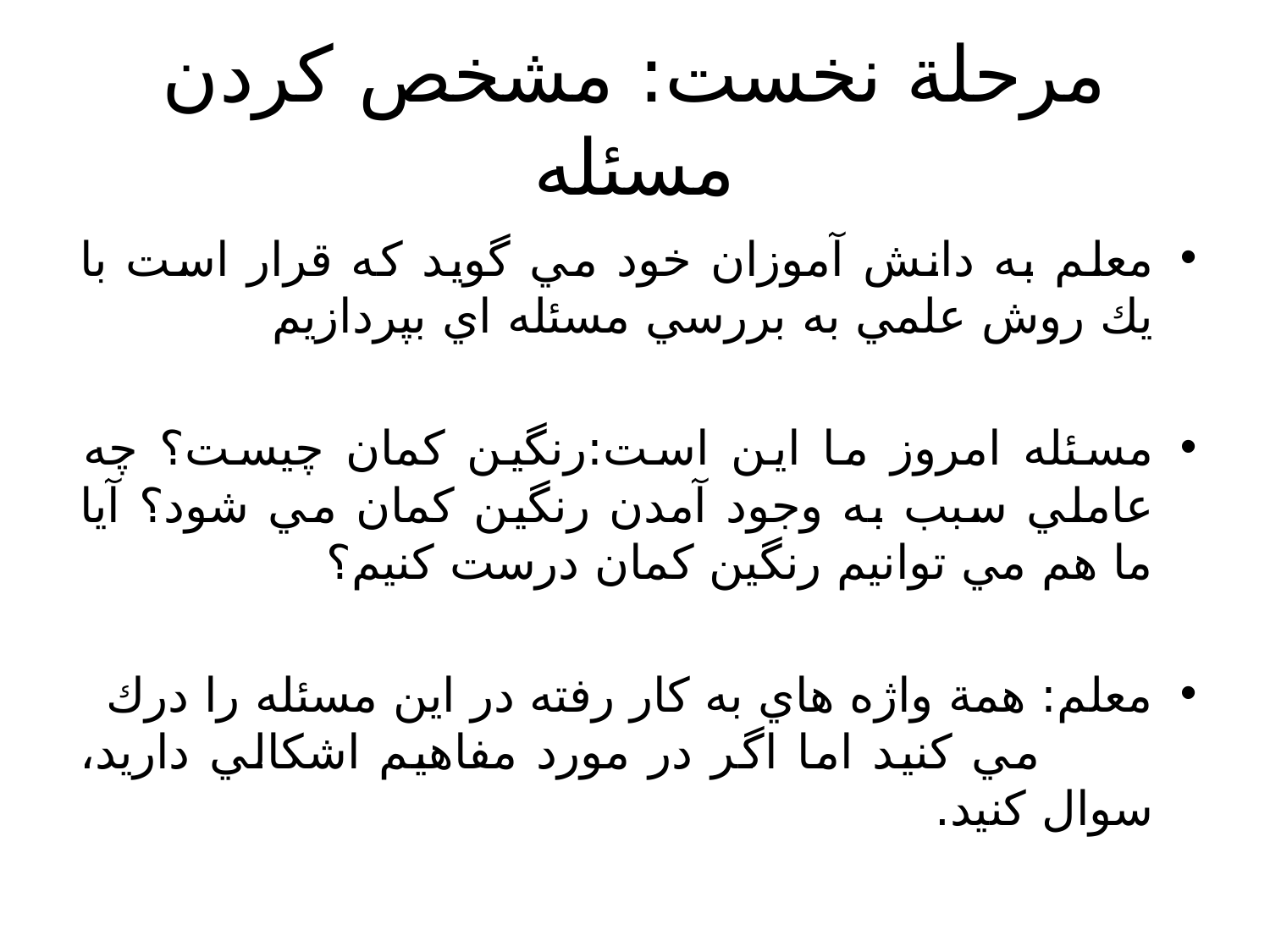

# مرحلة نخست: مشخص كردن مسئله
معلم به دانش آموزان خود مي گويد كه قرار است با يك روش علمي به بررسي مسئله اي بپردازيم

مسئله امروز ما اين است:رنگين كمان چيست؟ چه عاملي سبب به وجود آمدن رنگين كمان مي شود؟ آيا ما هم مي توانيم رنگين كمان درست كنيم؟

معلم: همة واژه هاي به كار رفته در اين مسئله را درك         مي كنيد اما اگر در مورد مفاهيم اشكالي داريد، سوال كنيد.